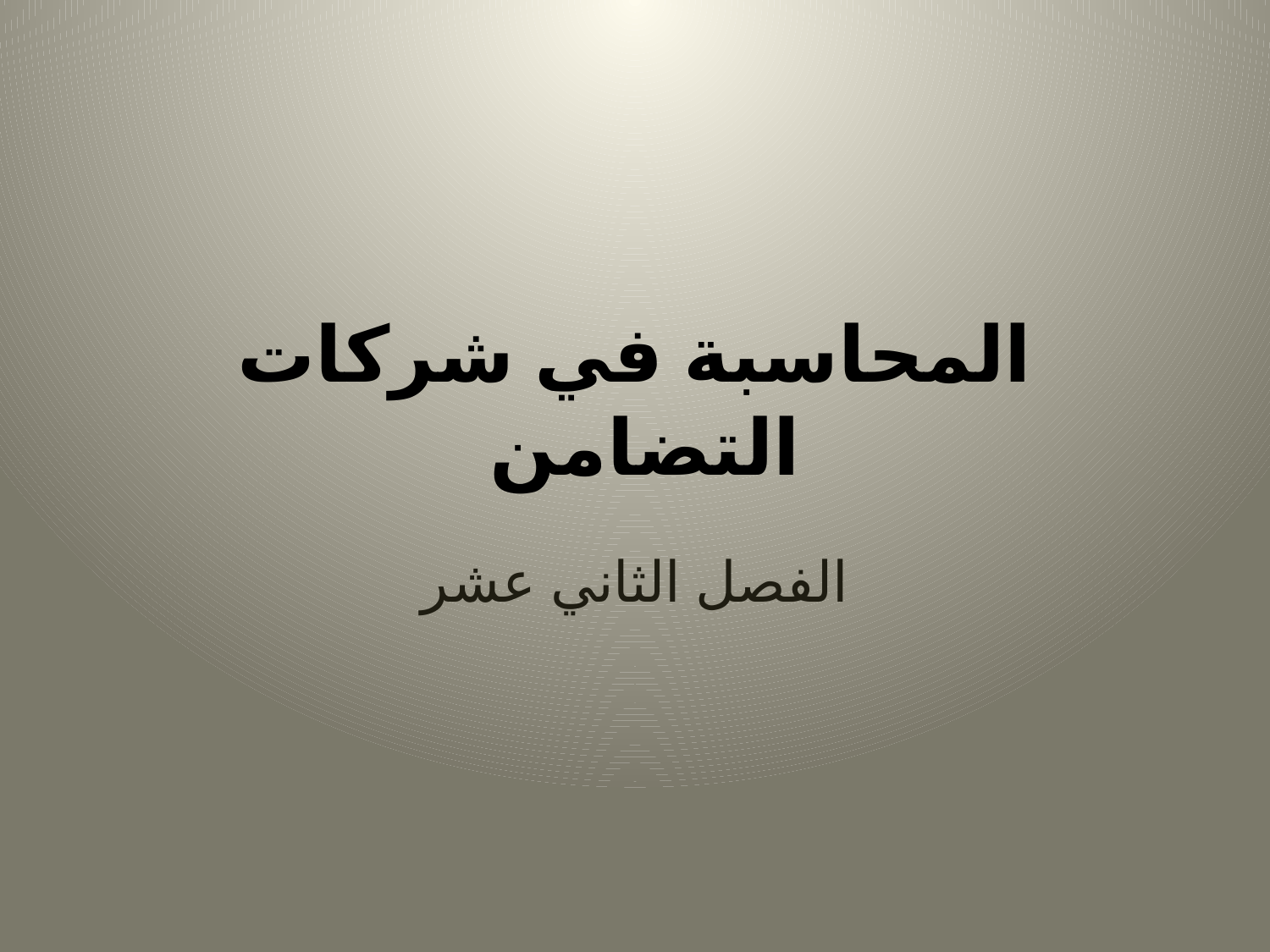

# المحاسبة في شركات التضامن
الفصل الثاني عشر